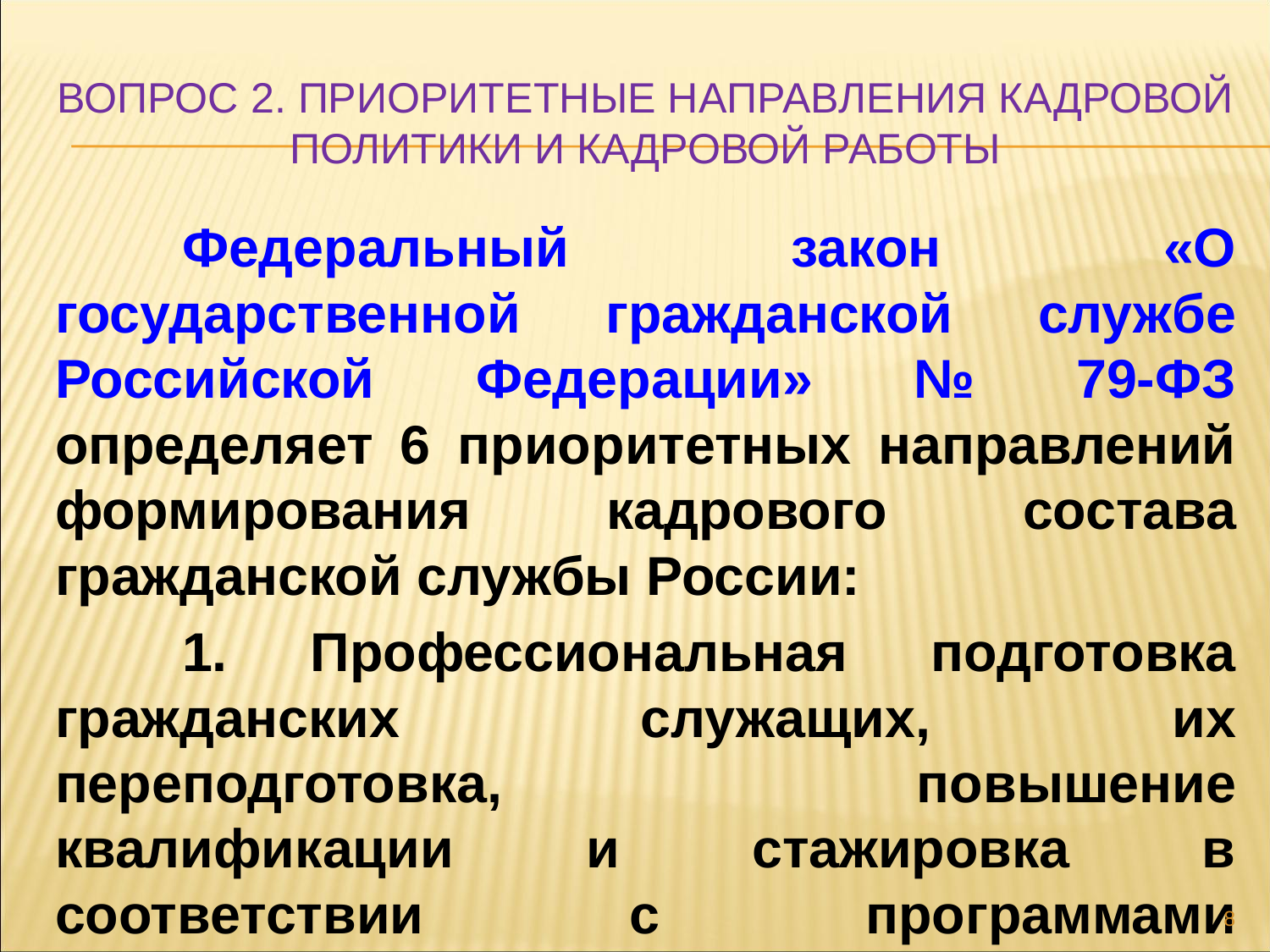

# Вопрос 2. приоритетные направления кадровой политики и кадровой работы
	Федеральный закон «О государственной гражданской службе Российской Федерации» № 79-ФЗ определяет 6 приоритетных направлений формирования кадрового состава гражданской службы России:
	1. Профессиональная подготовка гражданских служащих, их переподготовка, повышение квалификации и стажировка в соответствии с программами профессионального развития гражданских служащих.
8